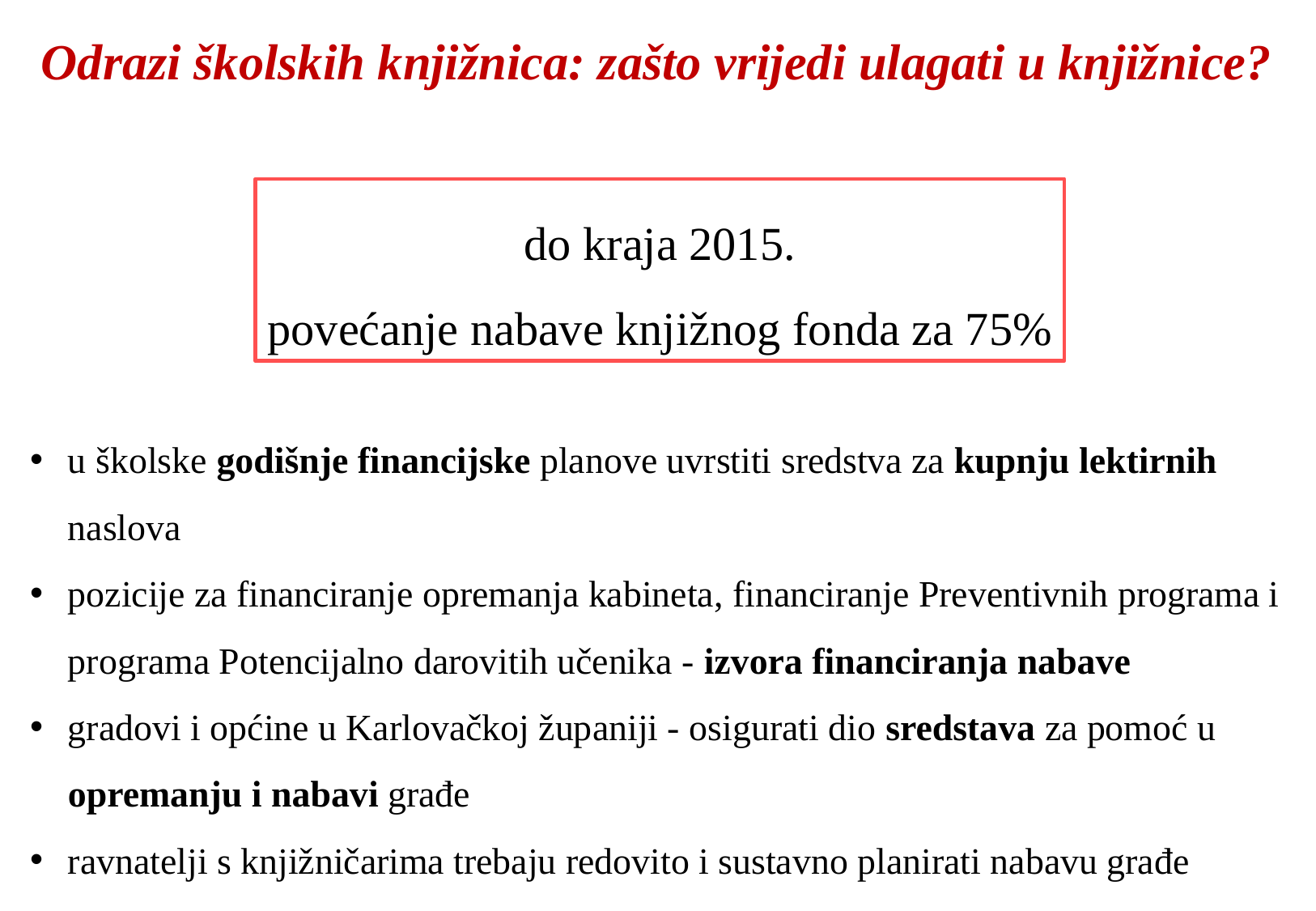

Odrazi školskih knjižnica: zašto vrijedi ulagati u knjižnice?
do kraja 2015.
povećanje nabave knjižnog fonda za 75%
u školske godišnje financijske planove uvrstiti sredstva za kupnju lektirnih naslova
pozicije za financiranje opremanja kabineta, financiranje Preventivnih programa i programa Potencijalno darovitih učenika - izvora financiranja nabave
gradovi i općine u Karlovačkoj županiji - osigurati dio sredstava za pomoć u opremanju i nabavi građe
ravnatelji s knjižničarima trebaju redovito i sustavno planirati nabavu građe